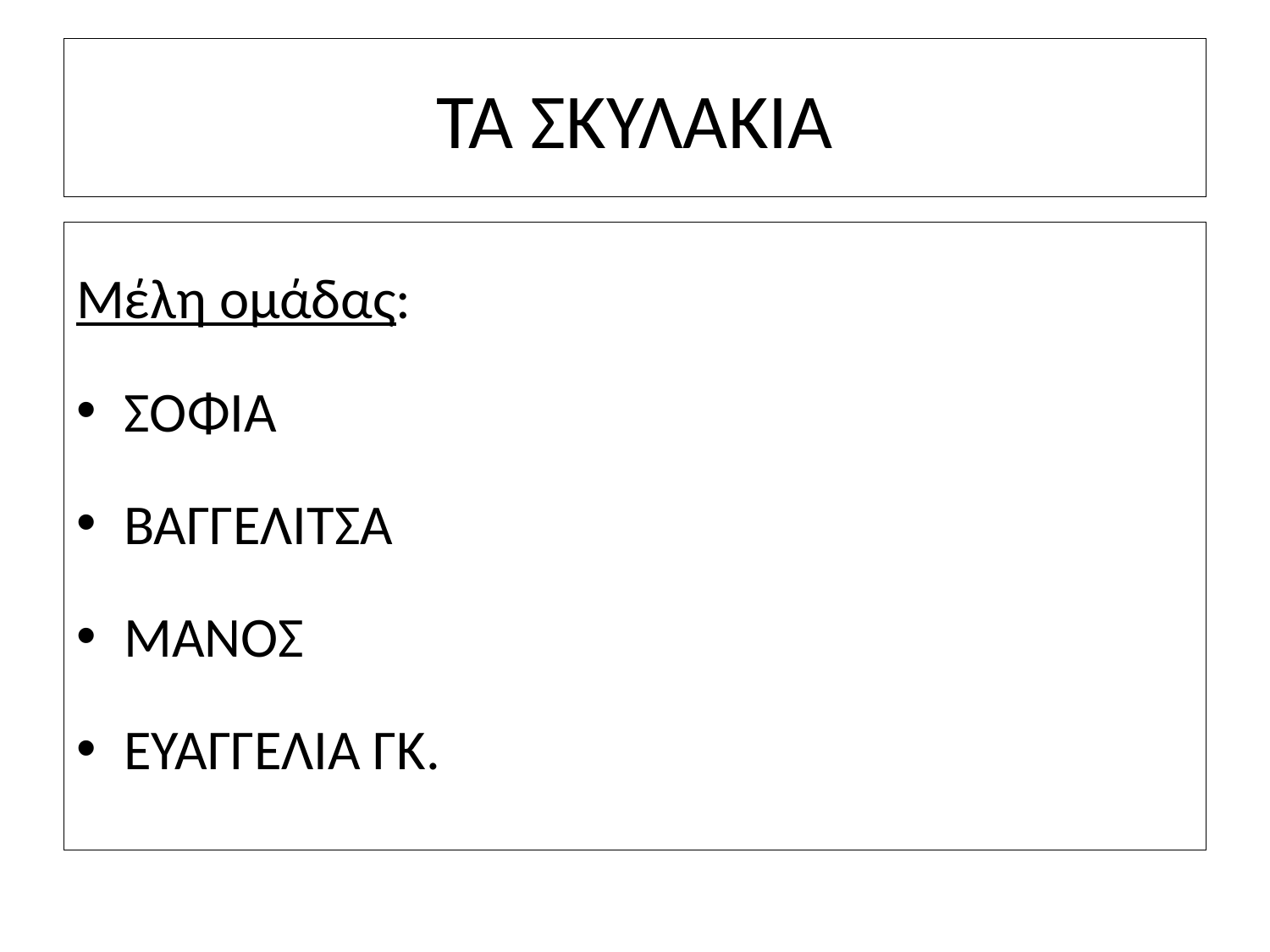

# ΤΑ ΣΚΥΛΑΚΙΑ
Μέλη ομάδας:
ΣΟΦΙΑ
ΒΑΓΓΕΛΙΤΣΑ
ΜΑΝΟΣ
ΕΥΑΓΓΕΛΙΑ ΓΚ.